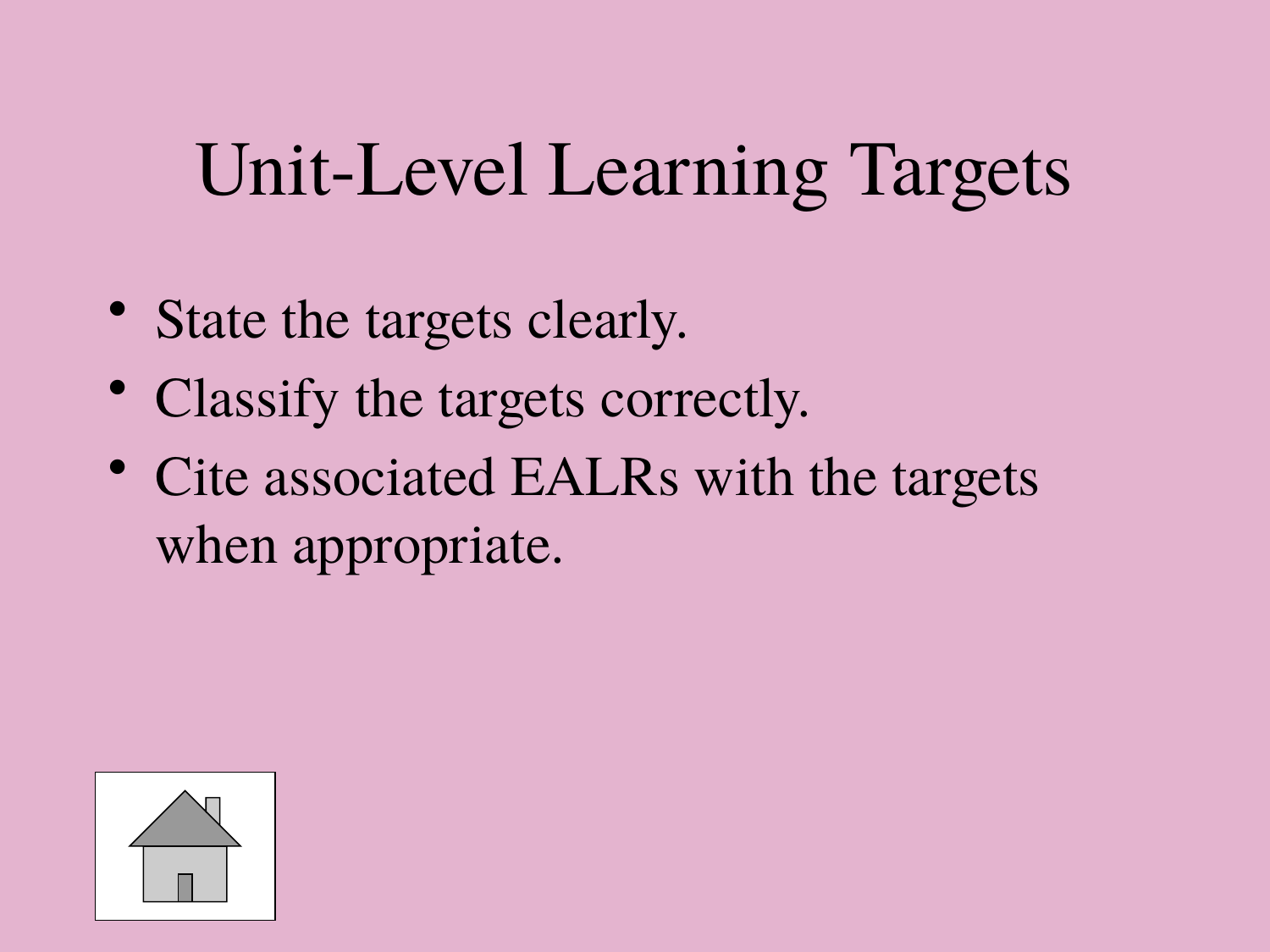

# Unit-Level Learning Targets
State the targets clearly.
Classify the targets correctly.
Cite associated EALRs with the targets when appropriate.